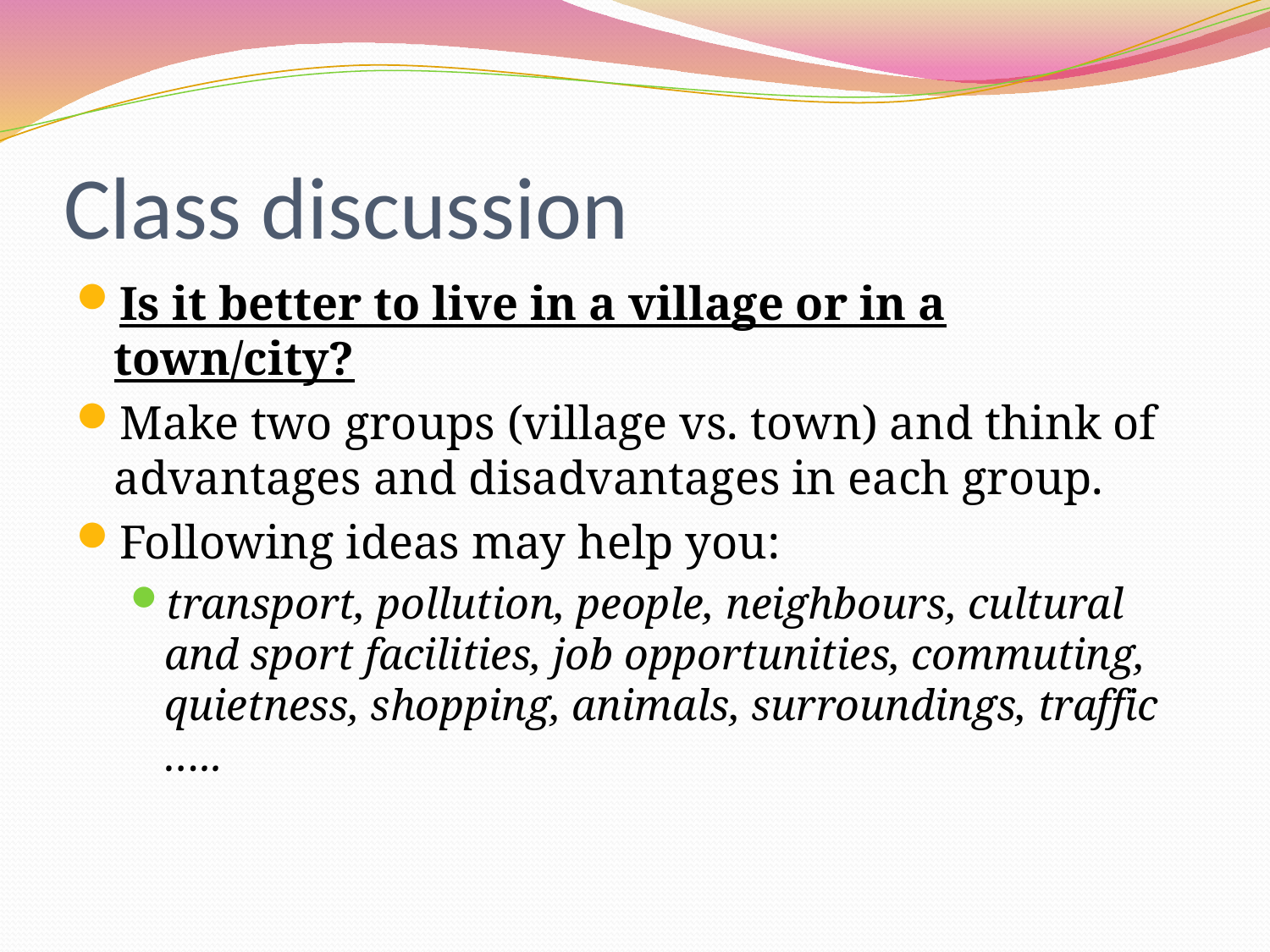

# Class discussion
Is it better to live in a village or in a town/city?
Make two groups (village vs. town) and think of advantages and disadvantages in each group.
Following ideas may help you:
transport, pollution, people, neighbours, cultural and sport facilities, job opportunities, commuting, quietness, shopping, animals, surroundings, traffic …..